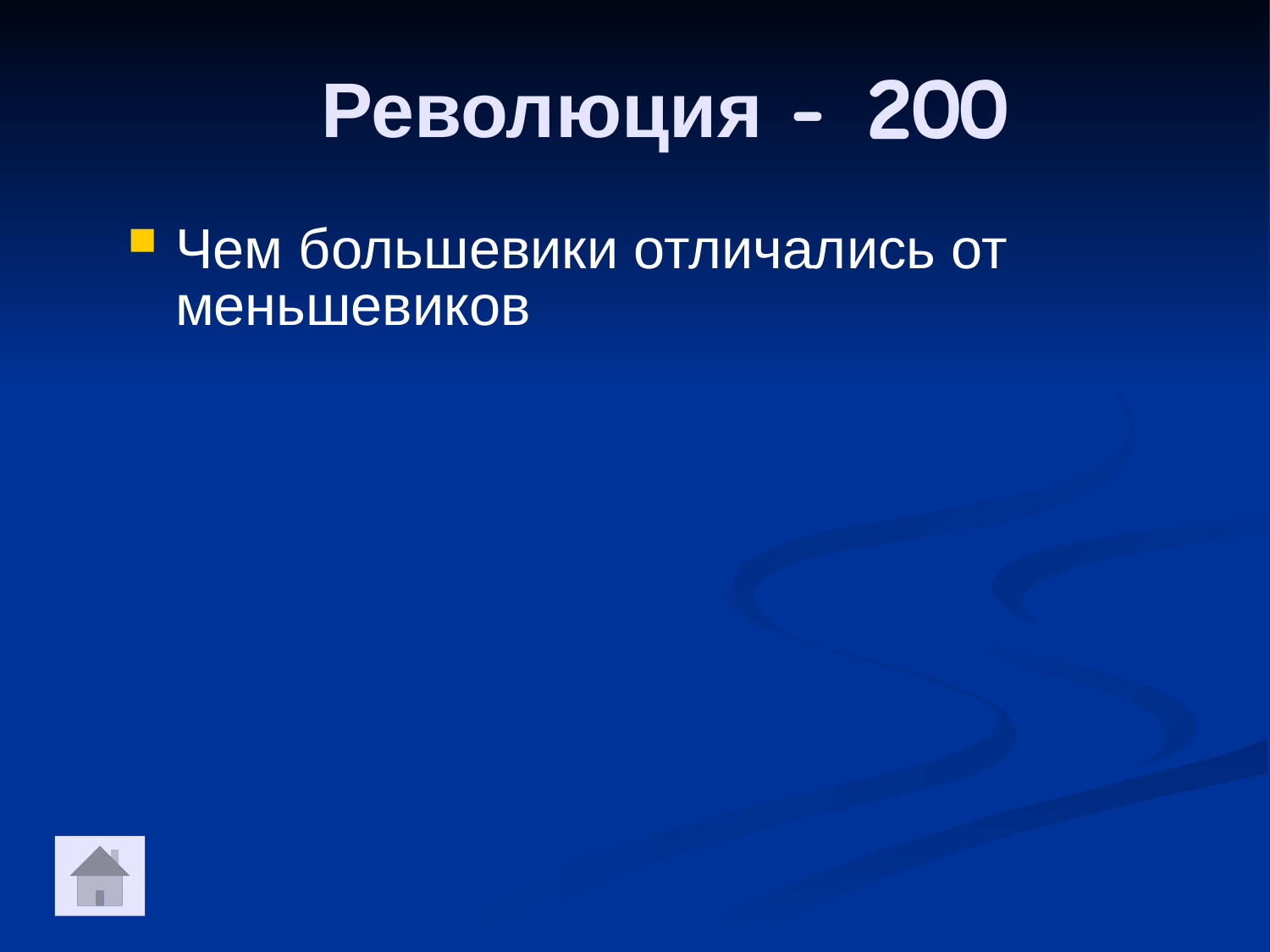

Революция - 200
Чем большевики отличались от меньшевиков